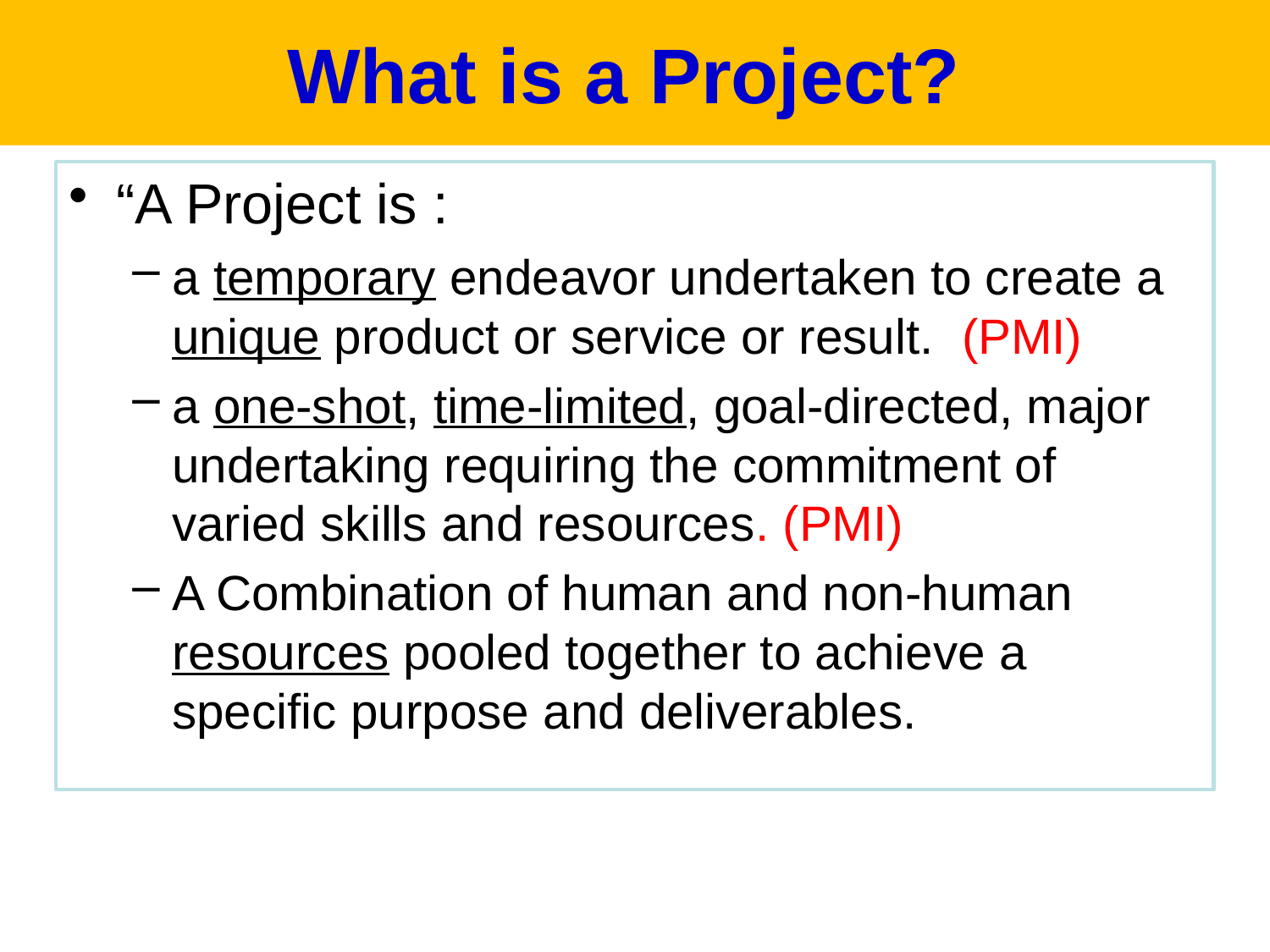

What is a Project?
“A Project is :
a temporary endeavor undertaken to create a unique product or service or result.  (PMI)
a one-shot, time-limited, goal-directed, major undertaking requiring the commitment of varied skills and resources. (PMI)
A Combination of human and non-human resources pooled together to achieve a specific purpose and deliverables.